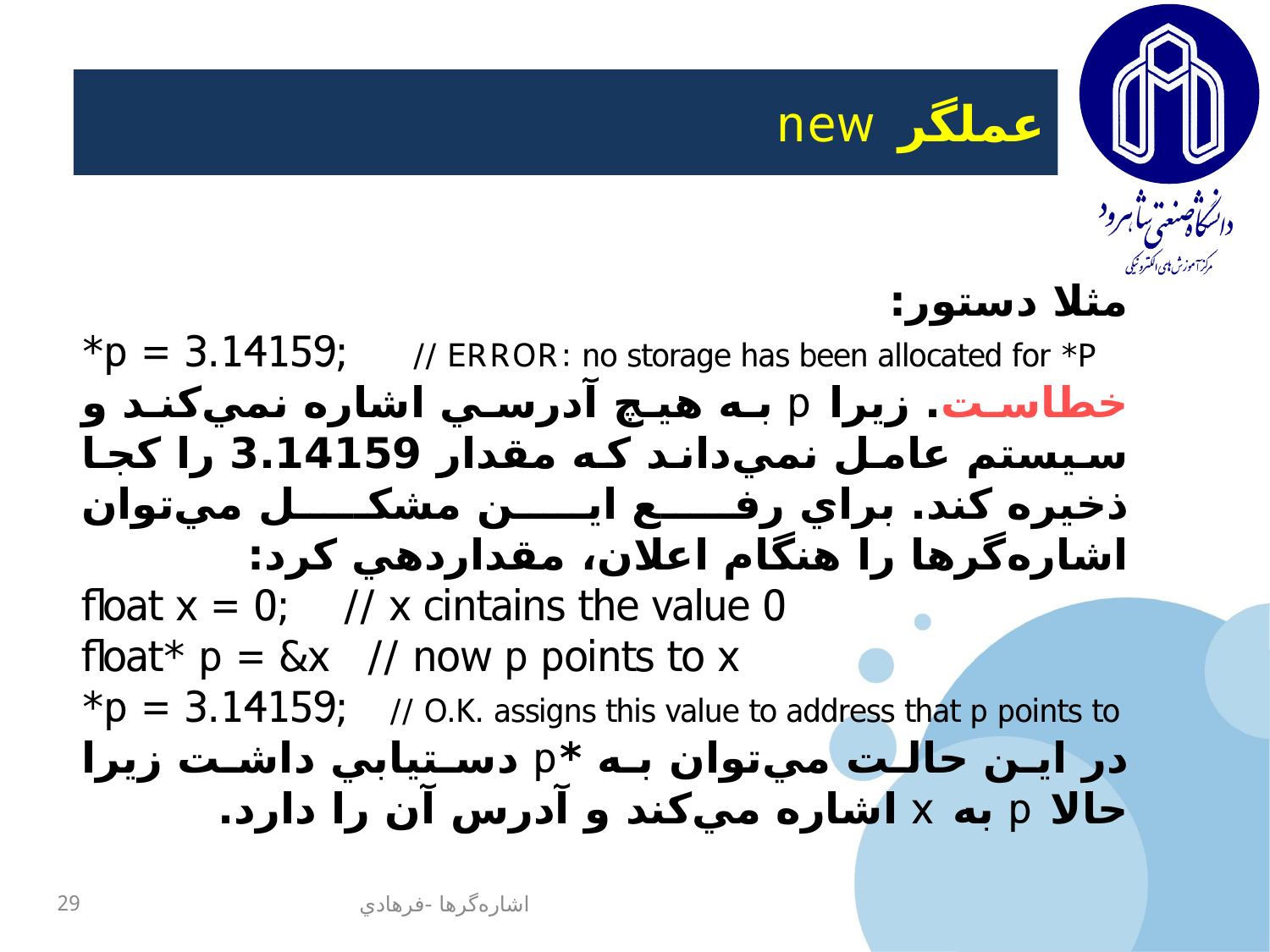

# عملگر new
مثلا دستور:
*p = 3.14159;     // ERROR: no storage has been allocated for *P
خطاست. زيرا p به هيچ آدرسي اشاره نمي‌کند و سيستم عامل نمي‌داند که مقدار 3.14159 را کجا ذخيره کند. براي رفع اين مشکل مي‌توان اشاره‌گرها را هنگام اعلان، مقداردهي کرد:
float x = 0;    // x cintains the value 0
float* p = &x   // now p points to x
*p = 3.14159;   // O.K. assigns this value to address that p points to
در اين حالت مي‌توان به *p دستيابي داشت زيرا حالا p به x اشاره مي‌کند و آدرس آن را دارد.
29
اشاره‌گرها -فرهادي